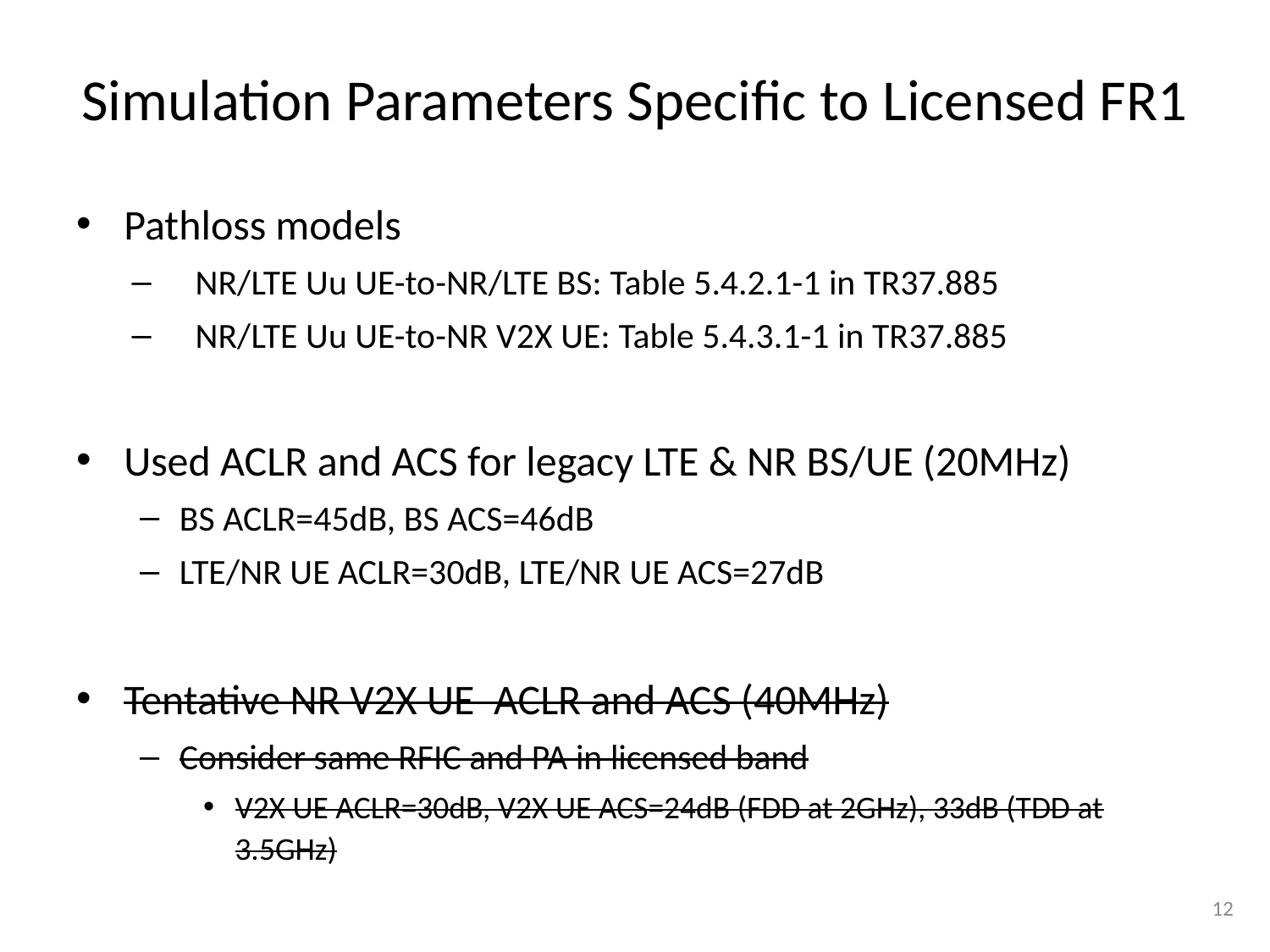

# Simulation Parameters Specific to Licensed FR1
Pathloss models
NR/LTE Uu UE-to-NR/LTE BS: Table 5.4.2.1-1 in TR37.885
NR/LTE Uu UE-to-NR V2X UE: Table 5.4.3.1-1 in TR37.885

Used ACLR and ACS for legacy LTE & NR BS/UE (20MHz)
BS ACLR=45dB, BS ACS=46dB
LTE/NR UE ACLR=30dB, LTE/NR UE ACS=27dB

Tentative NR V2X UE  ACLR and ACS (40MHz)
Consider same RFIC and PA in licensed band
V2X UE ACLR=30dB, V2X UE ACS=24dB (FDD at 2GHz), 33dB (TDD at 3.5GHz)
12